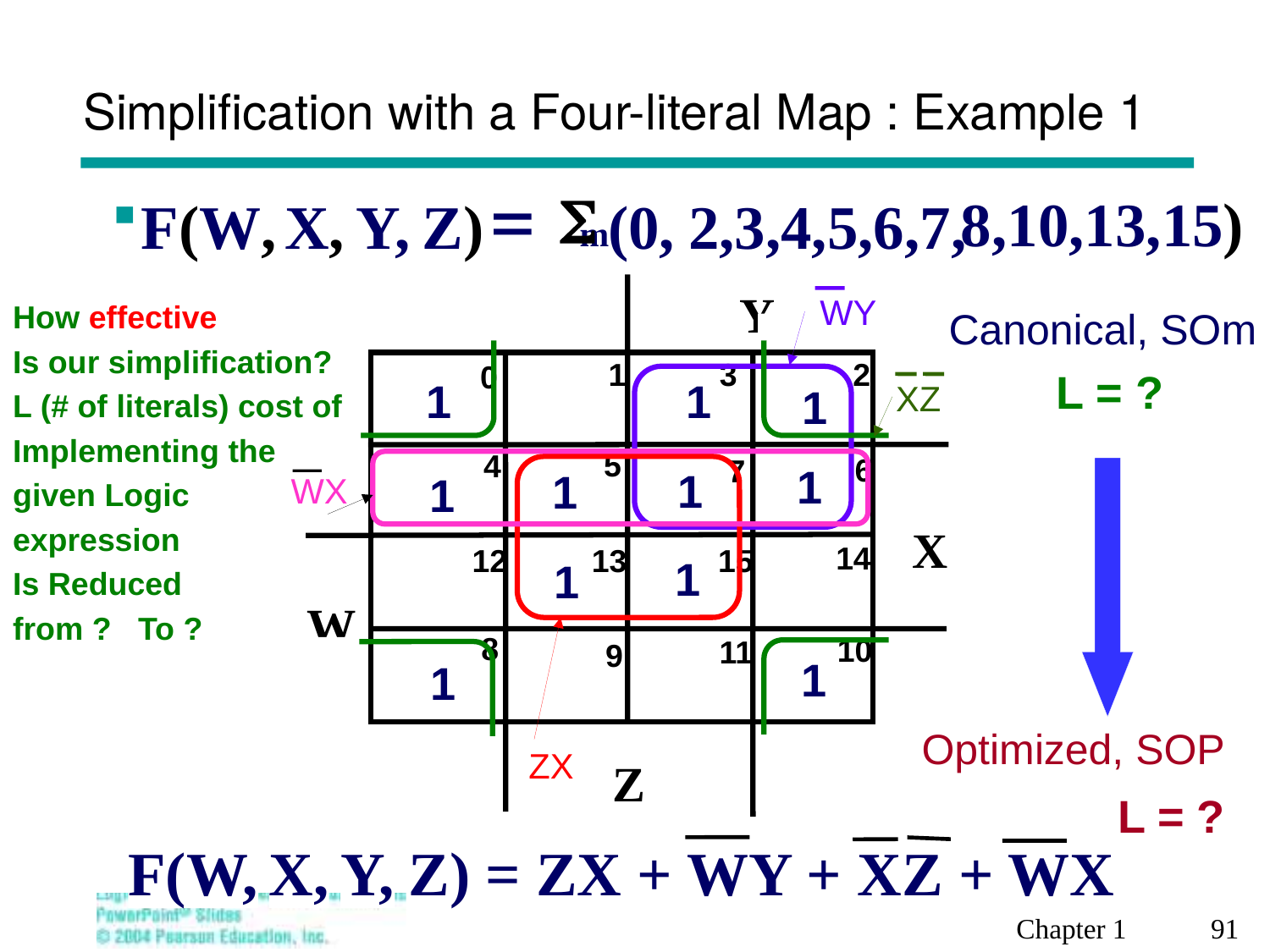

# Simplification with a Four-literal Map : Example 1
=
Σ

8,10,13,15
)
F(W,
X,
Y,
Z)

(0,

2,3,4,5,6,7,
m

Y
WY

How effective
Is our simplification?
L (# of literals) cost of
Implementing the
given Logic
expression
Is Reduced
from ?   To ?
Canonical, SOm

2
1
3

0

L = ?

1
1
XZ
1

5
4
6

7

1
1

1

1
WX

X
14

13
12
15
1
1
W

8
10
11

9
1
1
Optimized, SOP
ZX
Z
L = ?

F(W,
X,
Y,
Z) = ZX + WY + XZ + WX

Chapter 1            91